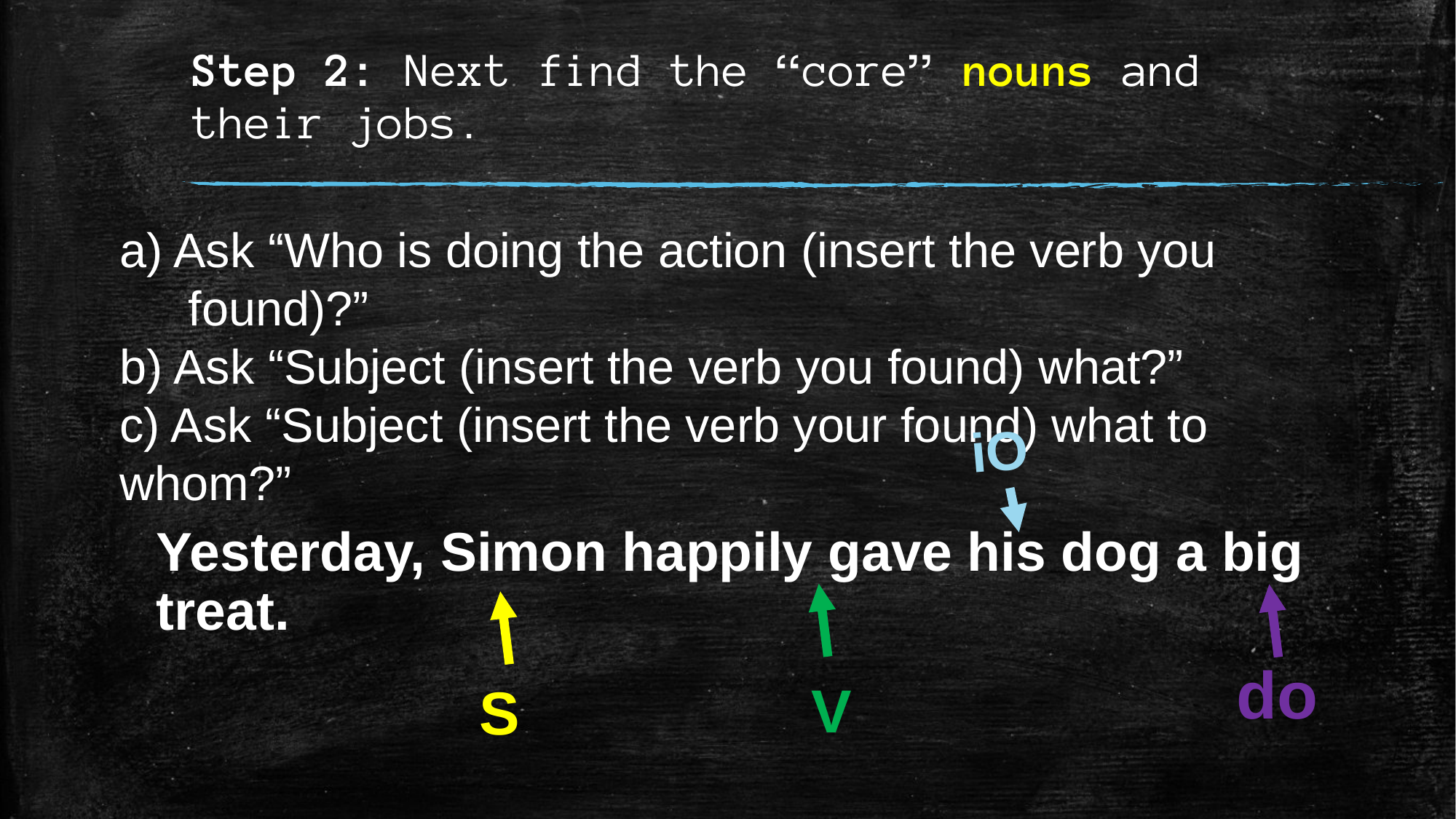

# Step 2: Next find the “core” nouns and their jobs.
a) Ask “Who is doing the action (insert the verb you found)?”
b) Ask “Subject (insert the verb you found) what?”
c) Ask “Subject (insert the verb your found) what to whom?”
iO
Yesterday, Simon happily gave his dog a big treat.

do
V
S